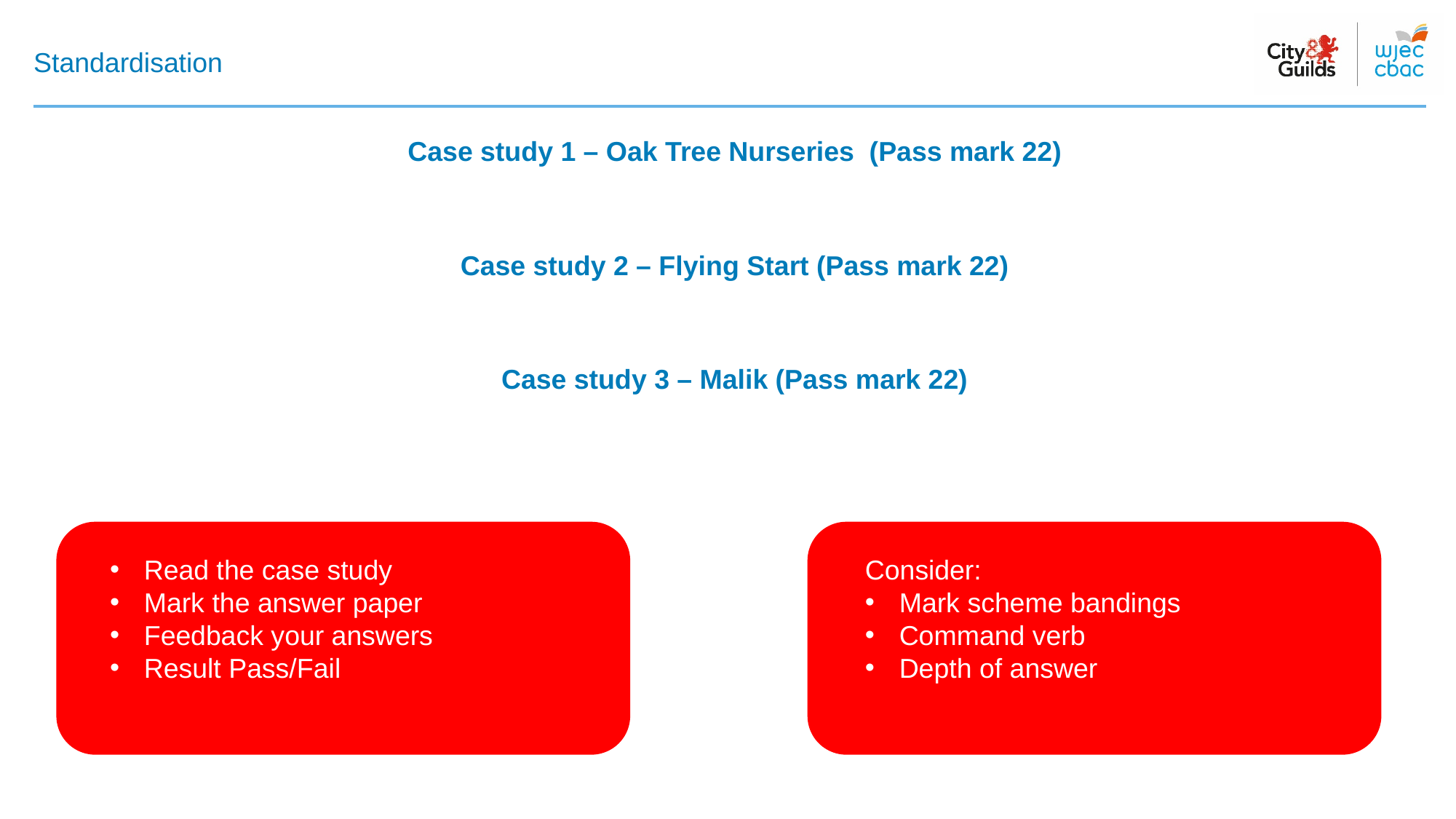

# Standardisation
Case study 1 – Oak Tree Nurseries  (Pass mark 22)

Case study 2 – Flying Start (Pass mark 22)

Case study 3 – Malik (Pass mark 22)

Read the case study
Mark the answer paper
Feedback your answers
Result Pass/Fail

Consider:
Mark scheme bandings
Command verb
Depth of answer